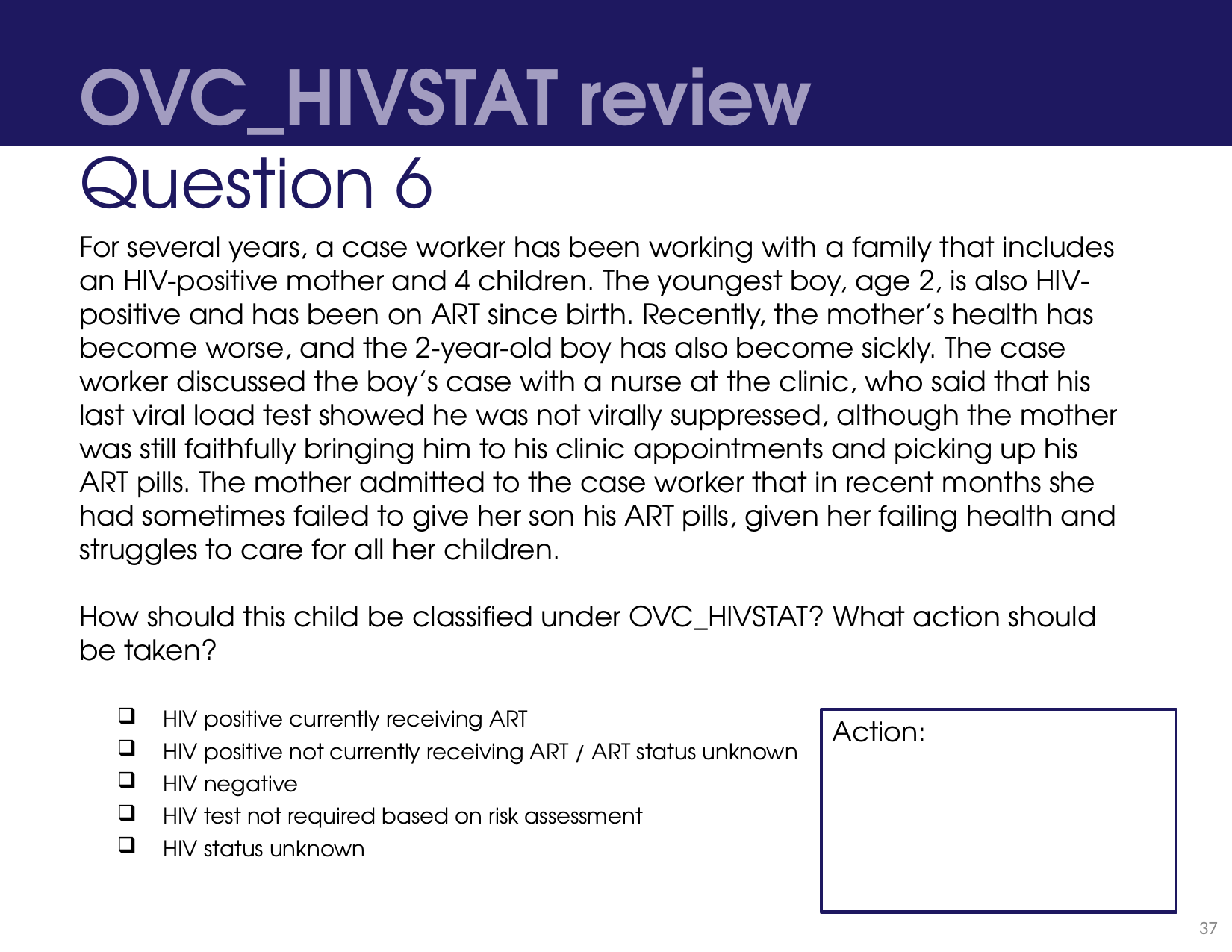

# OVC_HIVSTAT review
Question 6
For several years, a case worker has been working with a family that includes an HIV-positive mother and 4 children. The youngest boy, age 2, is also HIV-positive and has been on ART since birth. Recently, the mother’s health has become worse, and the 2-year-old boy has also become sickly. The case worker discussed the boy’s case with a nurse at the clinic, who said that his last viral load test showed he was not virally suppressed, although the mother was still faithfully bringing him to his clinic appointments and picking up his ART pills. The mother admitted to the case worker that in recent months she had sometimes failed to give her son his ART pills, given her failing health and struggles to care for all her children.

How should this child be classified under OVC_HIVSTAT? What action should be taken?

HIV positive currently receiving ART
HIV positive not currently receiving ART / ART status unknown
HIV negative
HIV test not required based on risk assessment
HIV status unknown

Action:
37